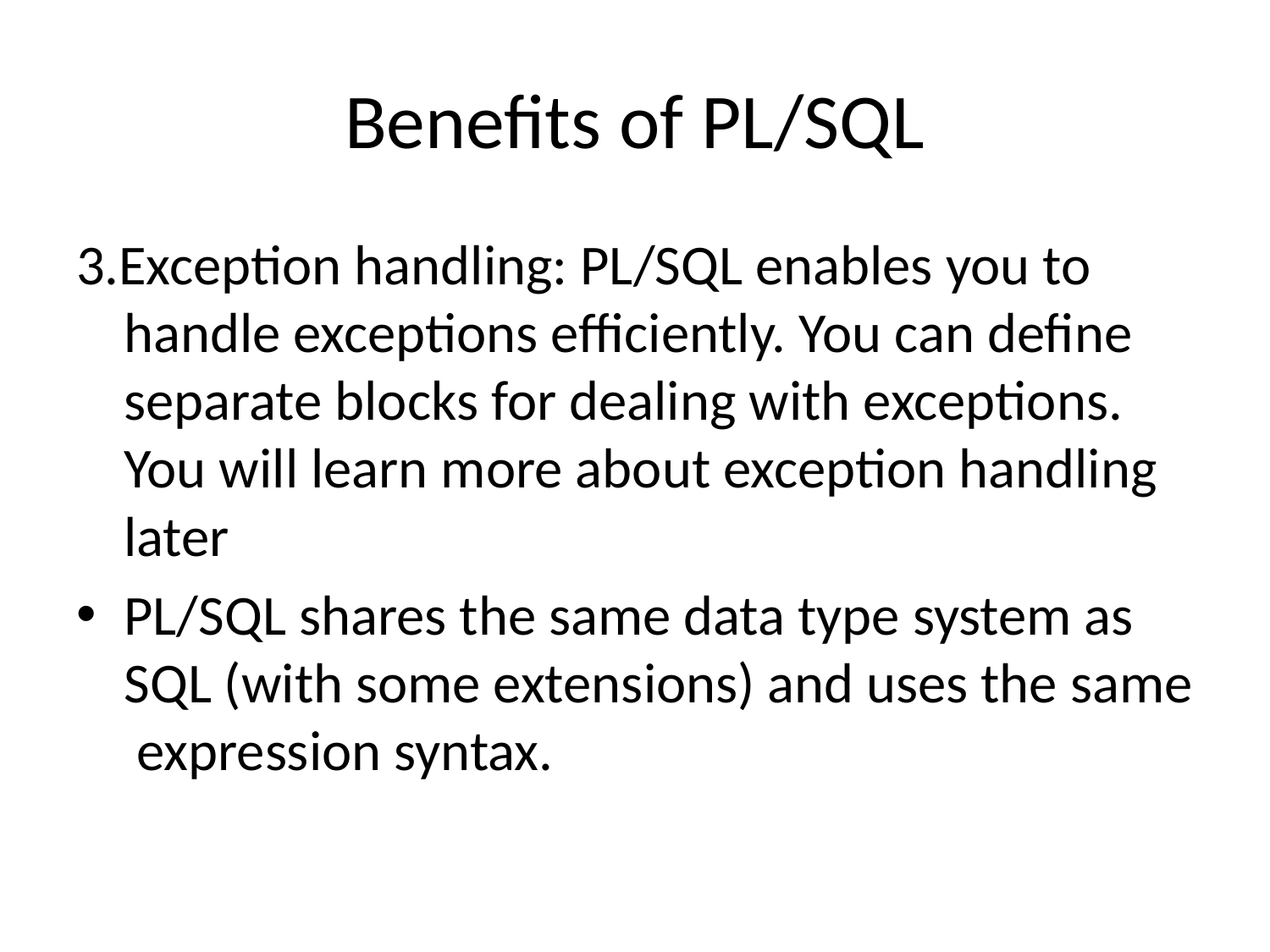

# Benefits of PL/SQL
3.Exception handling: PL/SQL enables you to handle exceptions efficiently. You can define separate blocks for dealing with exceptions. You will learn more about exception handling later
PL/SQL shares the same data type system as SQL (with some extensions) and uses the same  expression syntax.